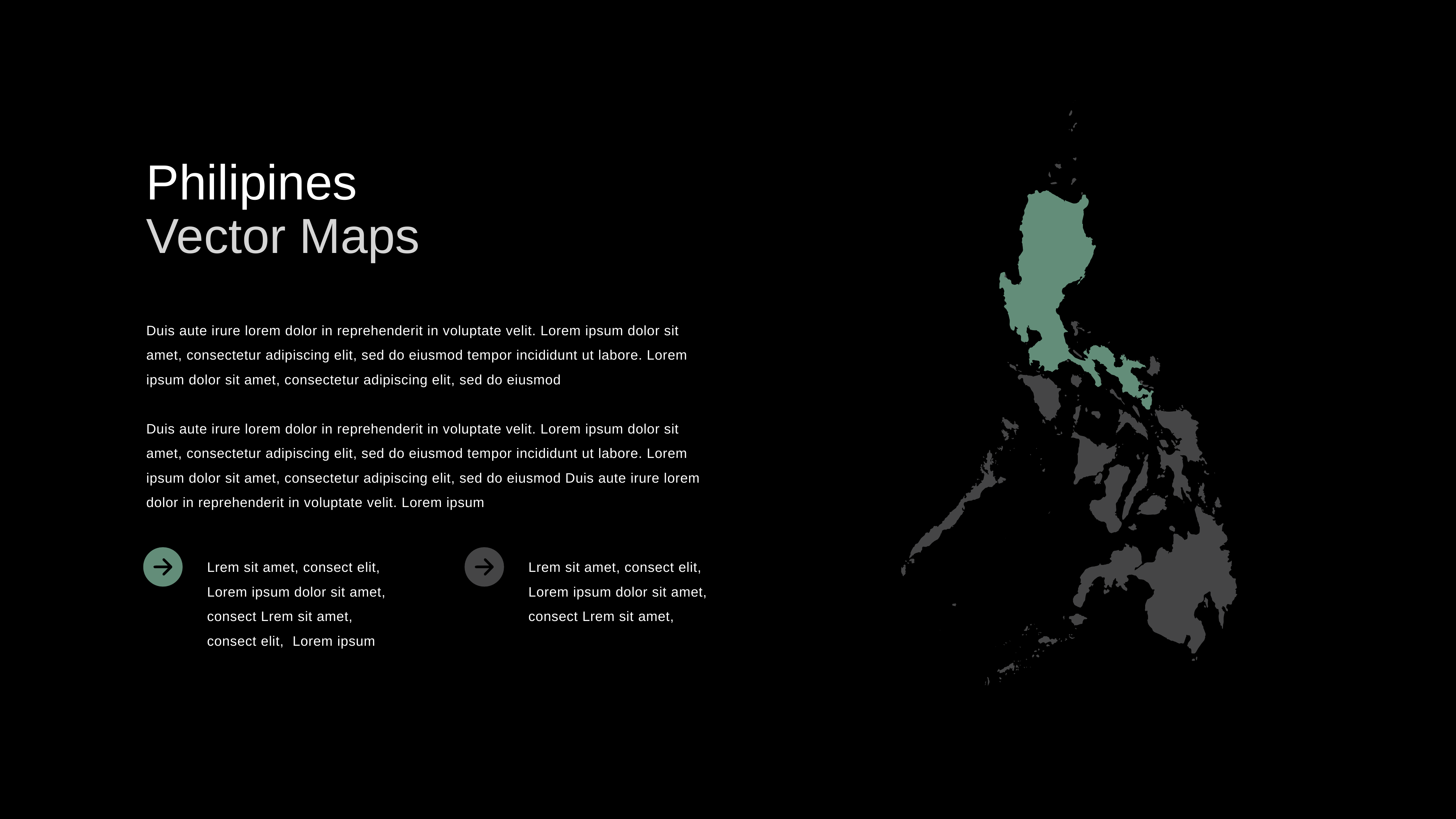

Philipines
Vector Maps
Duis aute irure lorem dolor in reprehenderit in voluptate velit. Lorem ipsum dolor sit amet, consectetur adipiscing elit, sed do eiusmod tempor incididunt ut labore. Lorem ipsum dolor sit amet, consectetur adipiscing elit, sed do eiusmod

Duis aute irure lorem dolor in reprehenderit in voluptate velit. Lorem ipsum dolor sit amet, consectetur adipiscing elit, sed do eiusmod tempor incididunt ut labore. Lorem ipsum dolor sit amet, consectetur adipiscing elit, sed do eiusmod Duis aute irure lorem dolor in reprehenderit in voluptate velit. Lorem ipsum

Lrem sit amet, consect elit,  Lorem ipsum dolor sit amet, consect Lrem sit amet, consect elit,  Lorem ipsum

Lrem sit amet, consect elit,  Lorem ipsum dolor sit amet, consect Lrem sit amet,